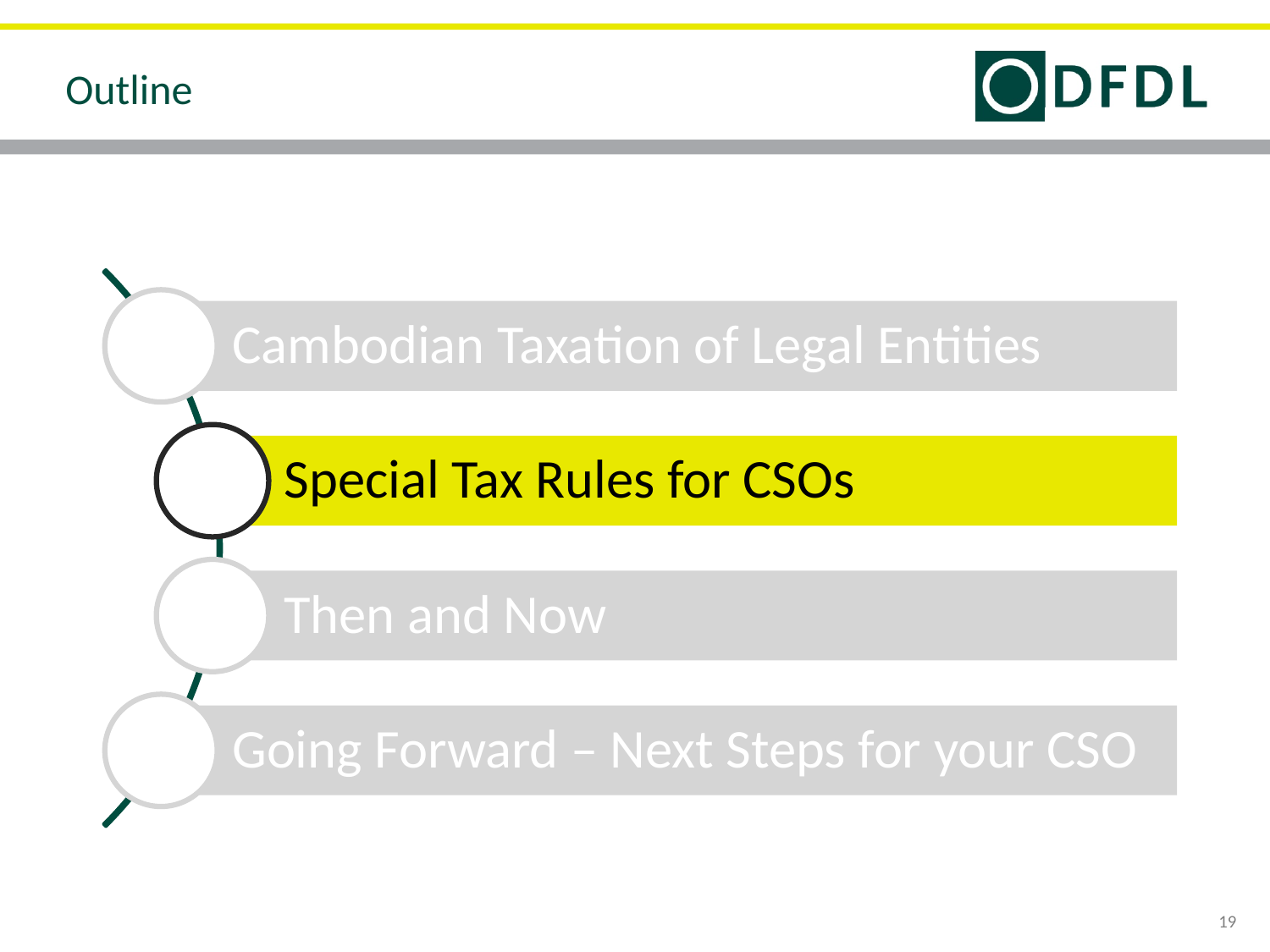

# Outline
Cambodian Taxation of Legal Entities
Special Tax Rules for CSOs
Then and Now
Going Forward – Next Steps for your CSO
19